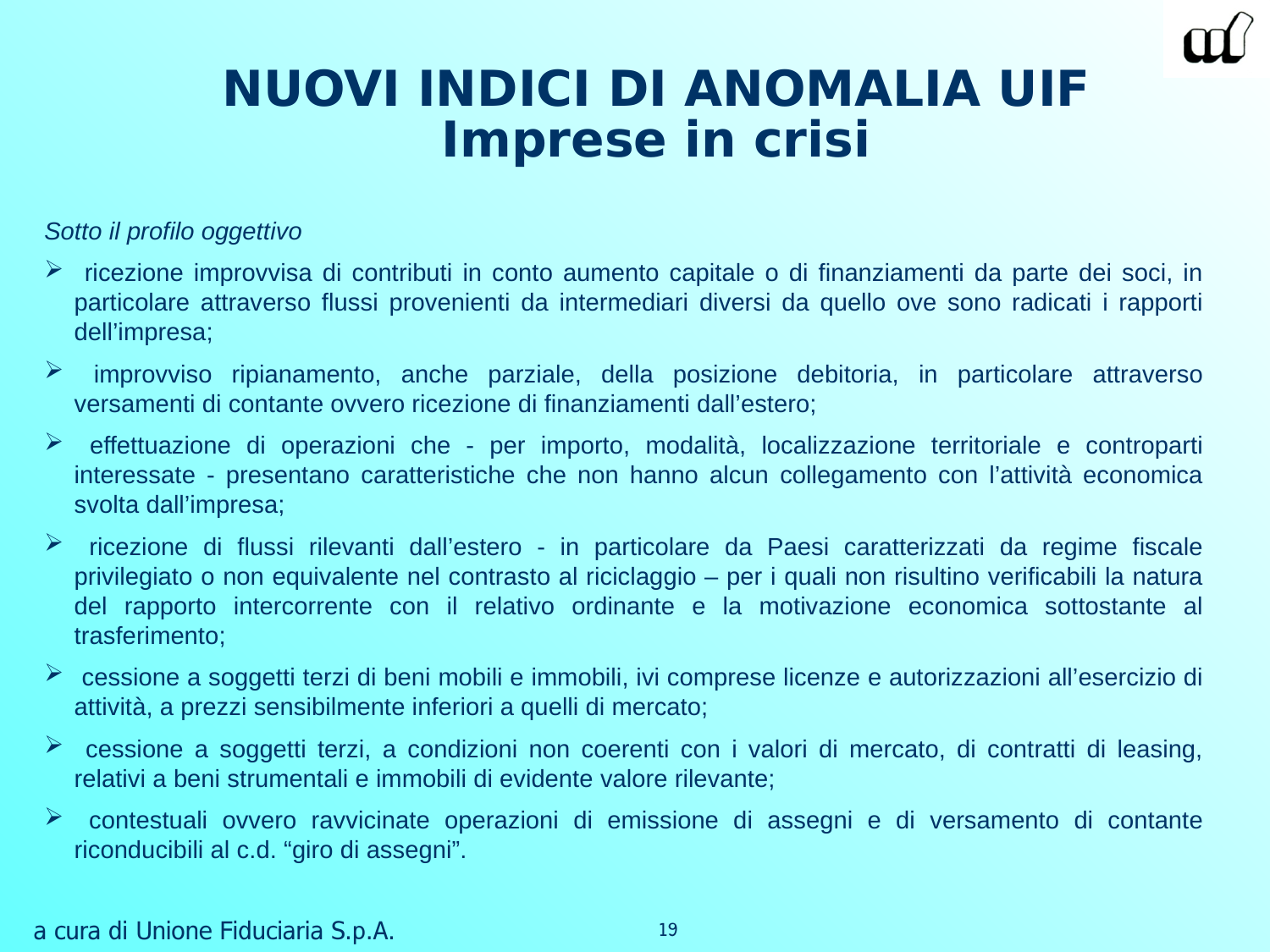

NUOVI INDICI DI ANOMALIA UIF
Imprese in crisi
Sotto il profilo oggettivo
 ricezione improvvisa di contributi in conto aumento capitale o di finanziamenti da parte dei soci, in particolare attraverso flussi provenienti da intermediari diversi da quello ove sono radicati i rapporti dell’impresa;
 improvviso ripianamento, anche parziale, della posizione debitoria, in particolare attraverso versamenti di contante ovvero ricezione di finanziamenti dall’estero;
 effettuazione di operazioni che - per importo, modalità, localizzazione territoriale e controparti interessate - presentano caratteristiche che non hanno alcun collegamento con l’attività economica svolta dall’impresa;
 ricezione di flussi rilevanti dall’estero - in particolare da Paesi caratterizzati da regime fiscale privilegiato o non equivalente nel contrasto al riciclaggio – per i quali non risultino verificabili la natura del rapporto intercorrente con il relativo ordinante e la motivazione economica sottostante al trasferimento;
 cessione a soggetti terzi di beni mobili e immobili, ivi comprese licenze e autorizzazioni all’esercizio di attività, a prezzi sensibilmente inferiori a quelli di mercato;
 cessione a soggetti terzi, a condizioni non coerenti con i valori di mercato, di contratti di leasing, relativi a beni strumentali e immobili di evidente valore rilevante;
 contestuali ovvero ravvicinate operazioni di emissione di assegni e di versamento di contante riconducibili al c.d. “giro di assegni”.